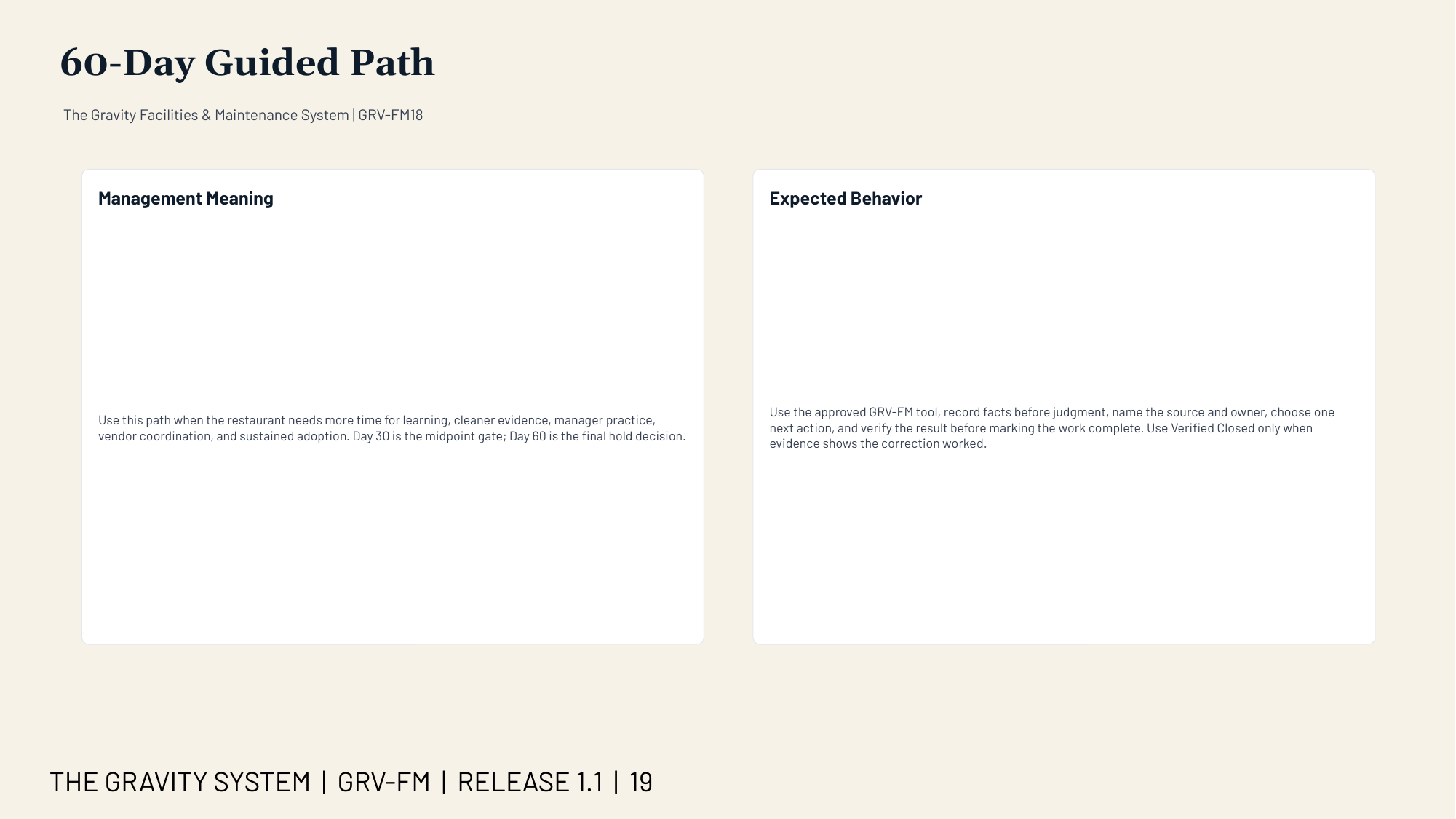

60-Day Guided Path
The Gravity Facilities & Maintenance System | GRV-FM18

Management Meaning
Expected Behavior
Use this path when the restaurant needs more time for learning, cleaner evidence, manager practice, vendor coordination, and sustained adoption. Day 30 is the midpoint gate; Day 60 is the final hold decision.
Use the approved GRV-FM tool, record facts before judgment, name the source and owner, choose one next action, and verify the result before marking the work complete. Use Verified Closed only when evidence shows the correction worked.
THE GRAVITY SYSTEM  |  GRV-FM  |  RELEASE 1.1  |  19